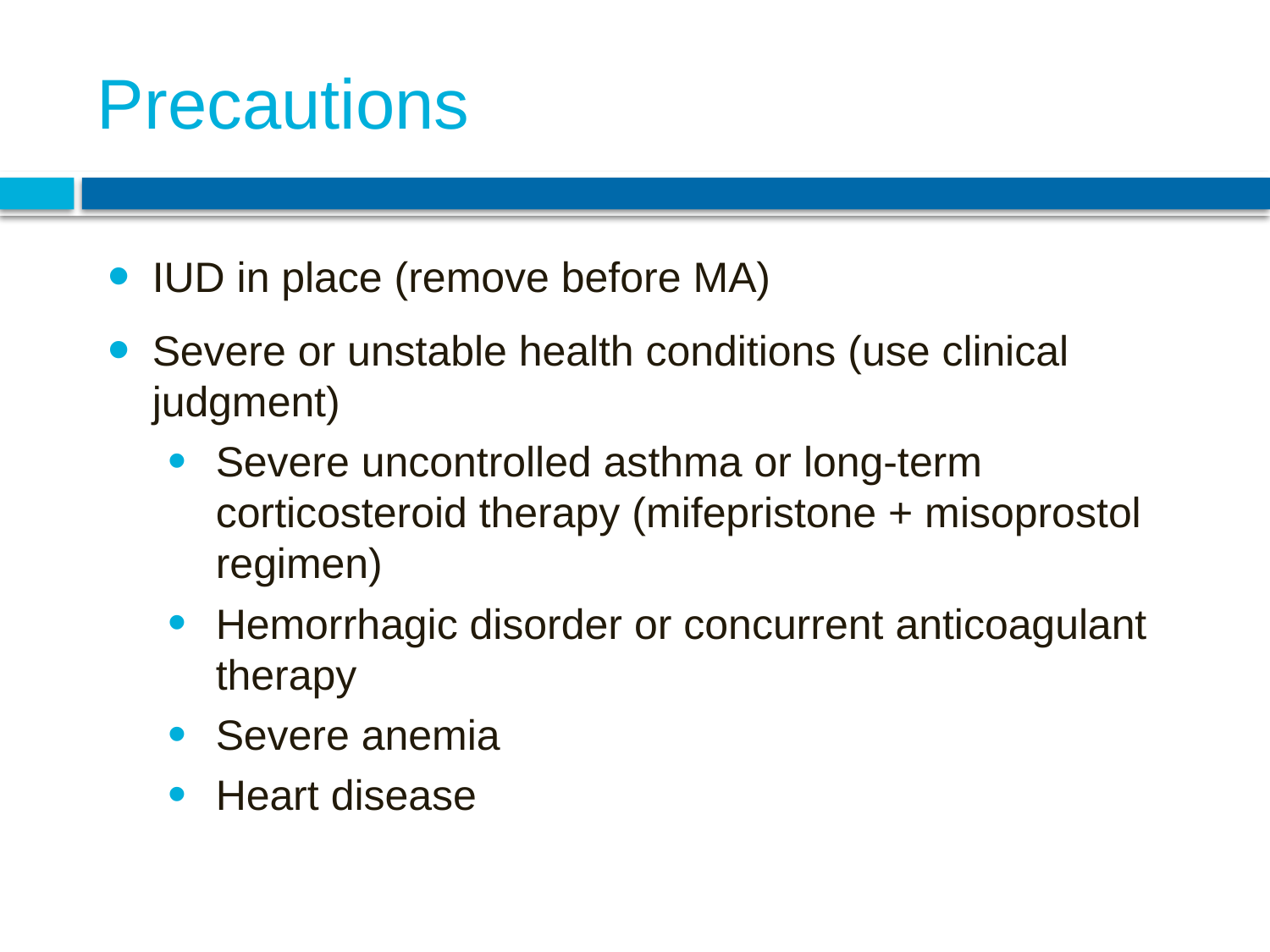

# Precautions
IUD in place (remove before MA)
Severe or unstable health conditions (use clinical judgment)
Severe uncontrolled asthma or long-term corticosteroid therapy (mifepristone + misoprostol regimen)
Hemorrhagic disorder or concurrent anticoagulant therapy
Severe anemia
Heart disease